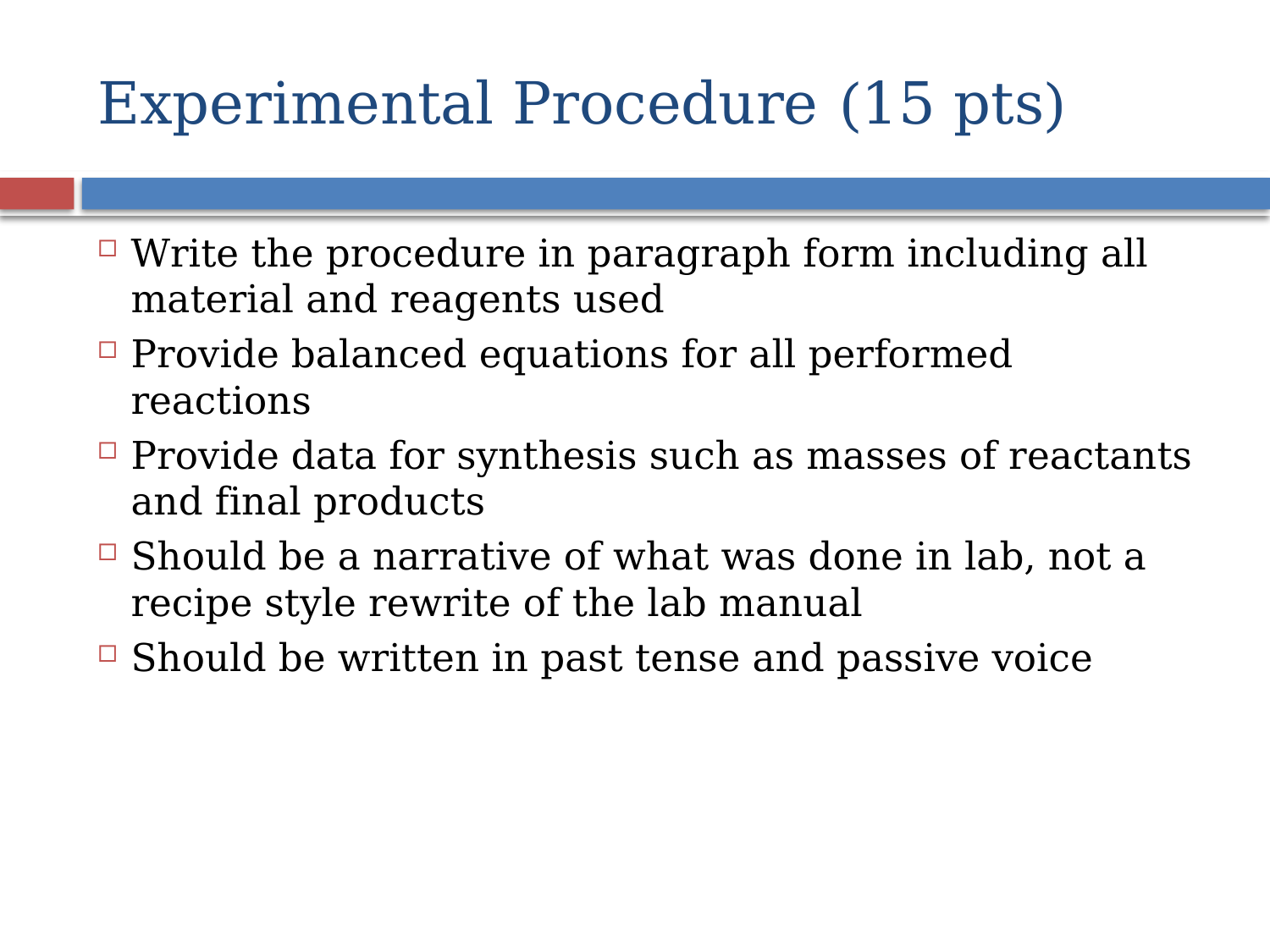

# Experimental Procedure (15 pts)
Write the procedure in paragraph form including all material and reagents used
Provide balanced equations for all performed reactions
Provide data for synthesis such as masses of reactants and final products
Should be a narrative of what was done in lab, not a recipe style rewrite of the lab manual
Should be written in past tense and passive voice